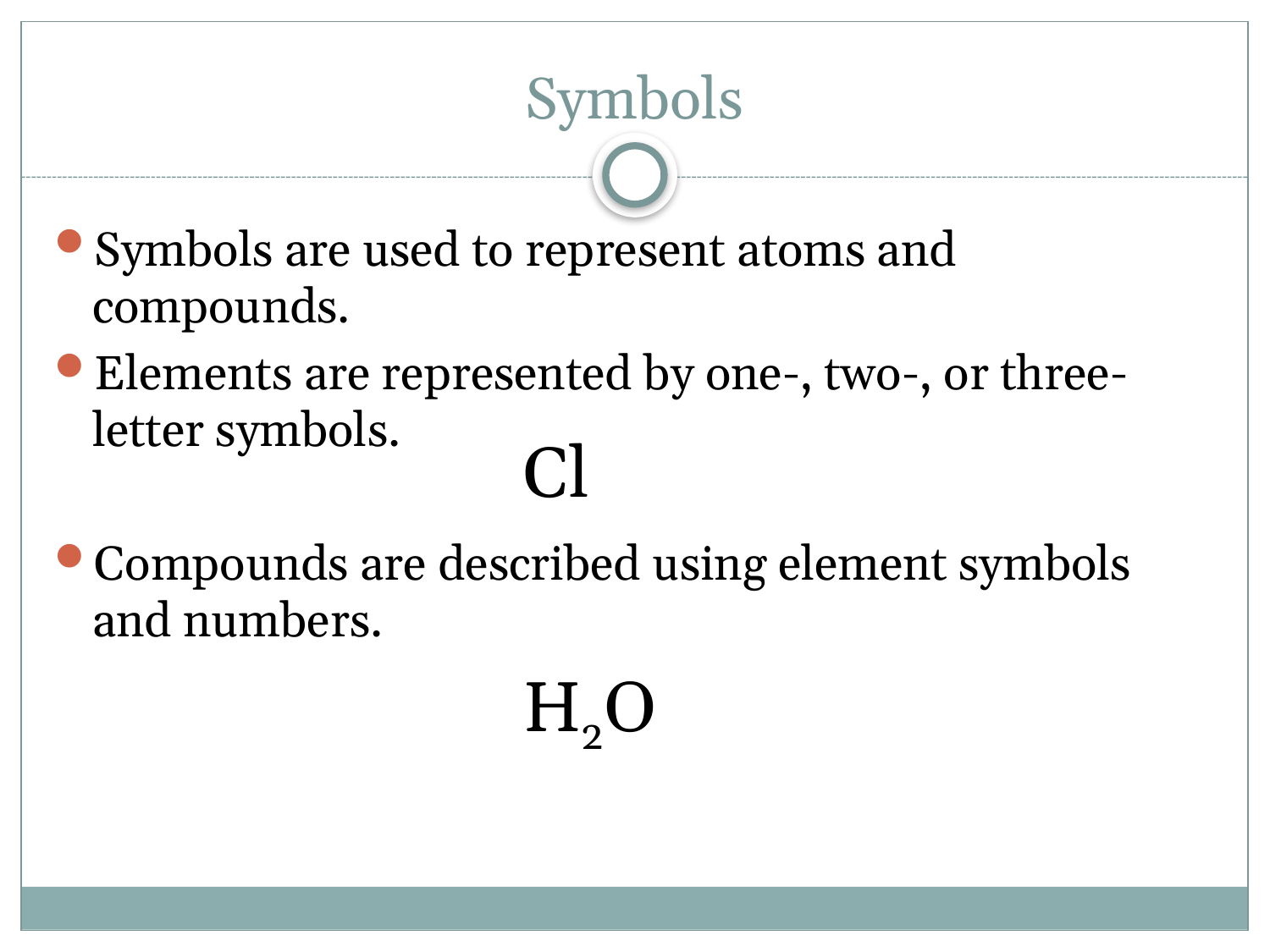

# Symbols
Symbols are used to represent atoms and compounds.
Elements are represented by one-, two-, or three-letter symbols.

Compounds are described using element symbols and numbers.
Cl
H2O